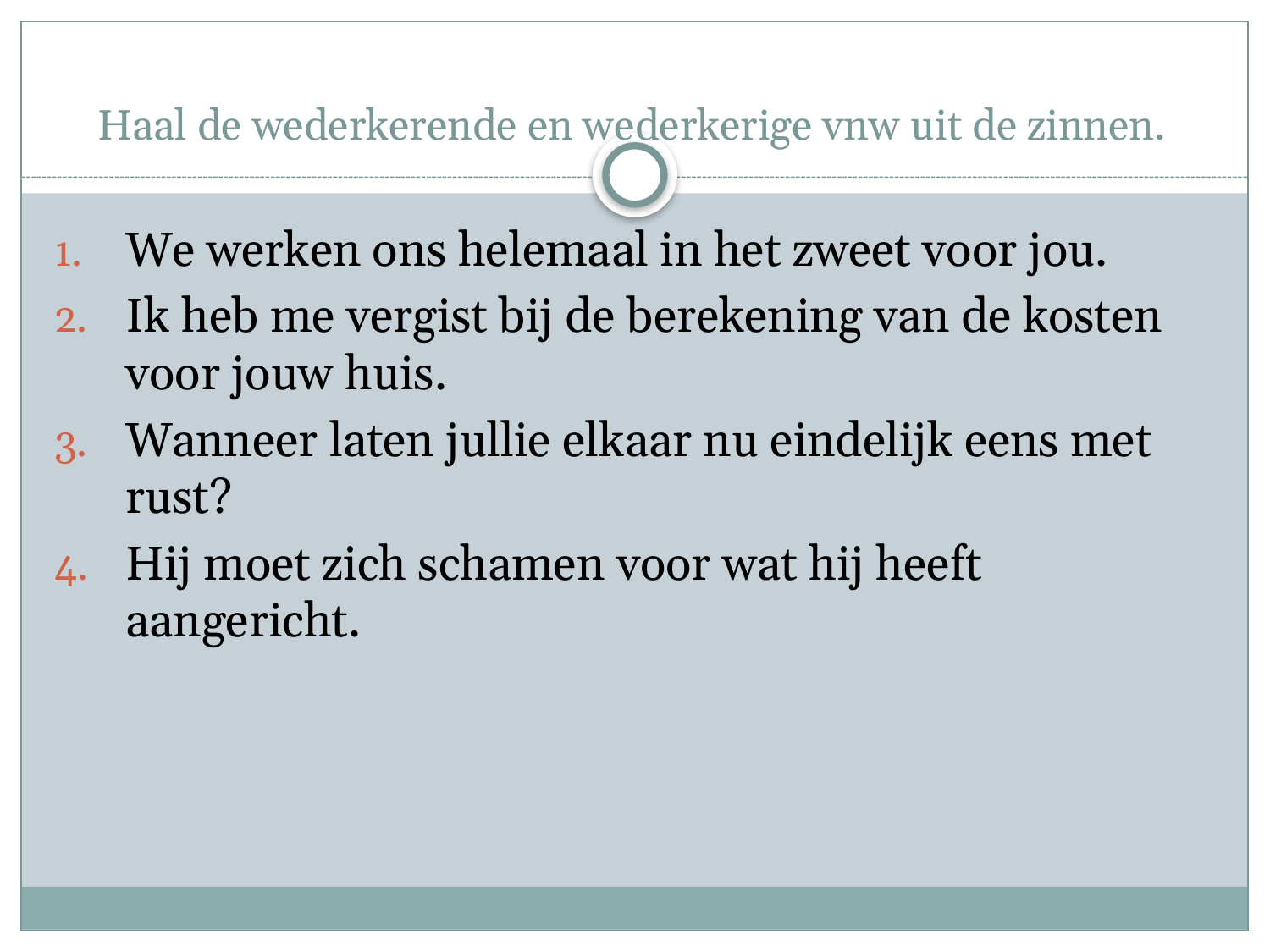

# Haal de wederkerende en wederkerige vnw uit de zinnen.
We werken ons helemaal in het zweet voor jou.
Ik heb me vergist bij de berekening van de kosten voor jouw huis.
Wanneer laten jullie elkaar nu eindelijk eens met rust?
Hij moet zich schamen voor wat hij heeft aangericht.